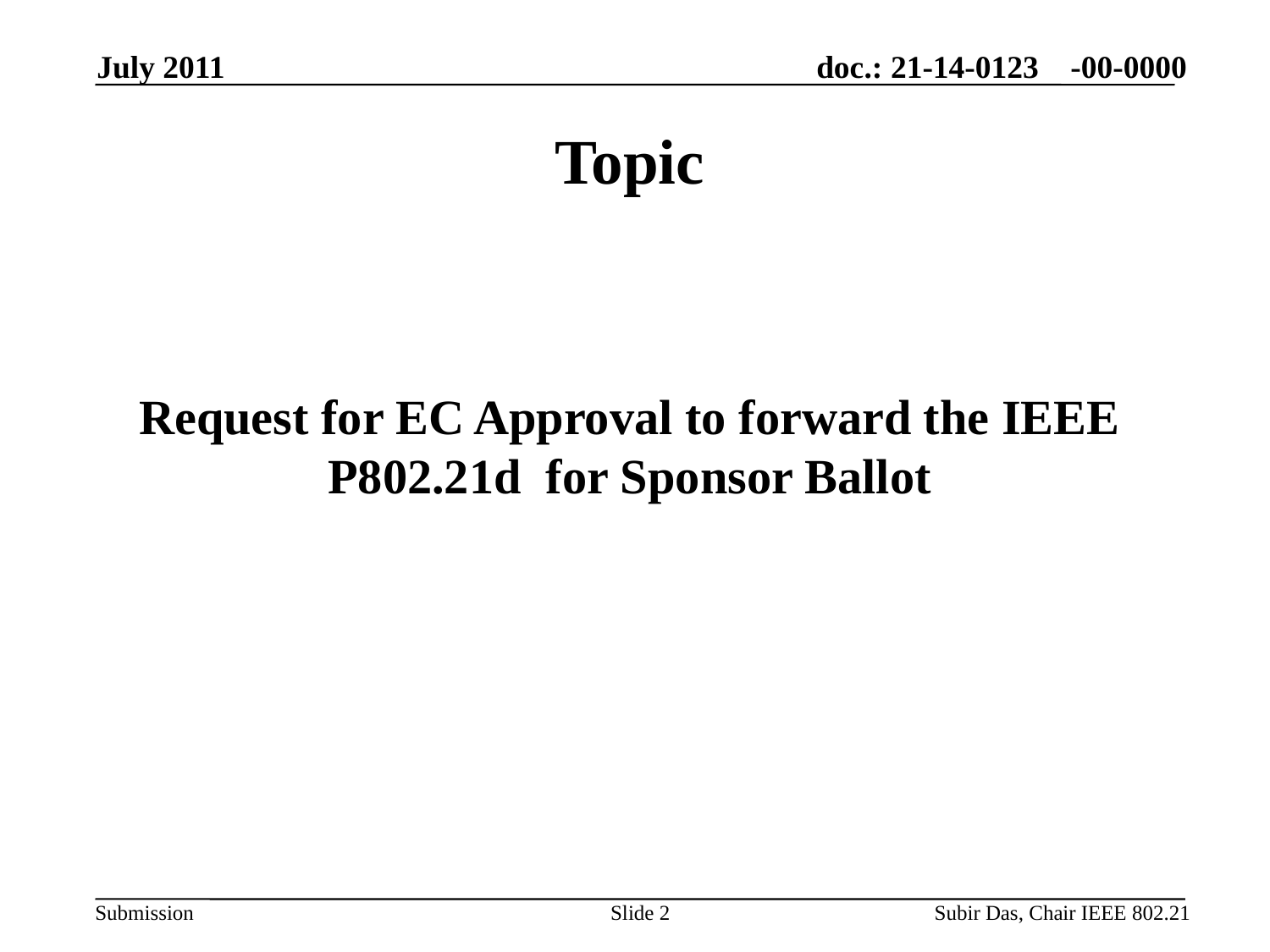

July 2011
# Topic
Request for EC Approval to forward the IEEE P802.21d  for Sponsor Ballot
Slide 2
Subir Das, Chair IEEE 802.21